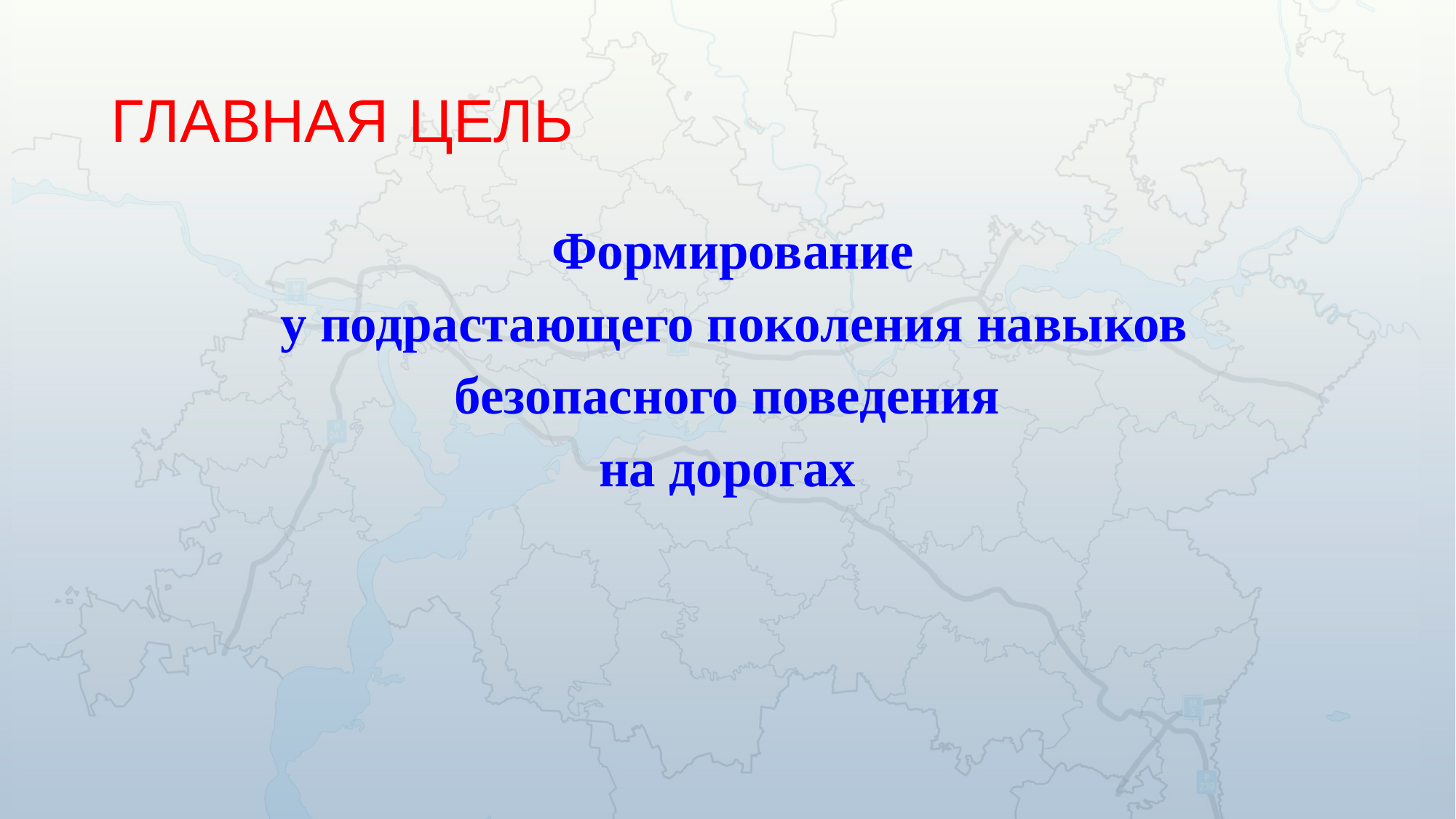

# ГЛАВНАЯ ЦЕЛЬ
 Формирование
 у подрастающего поколения навыков
 безопасного поведения
на дорогах